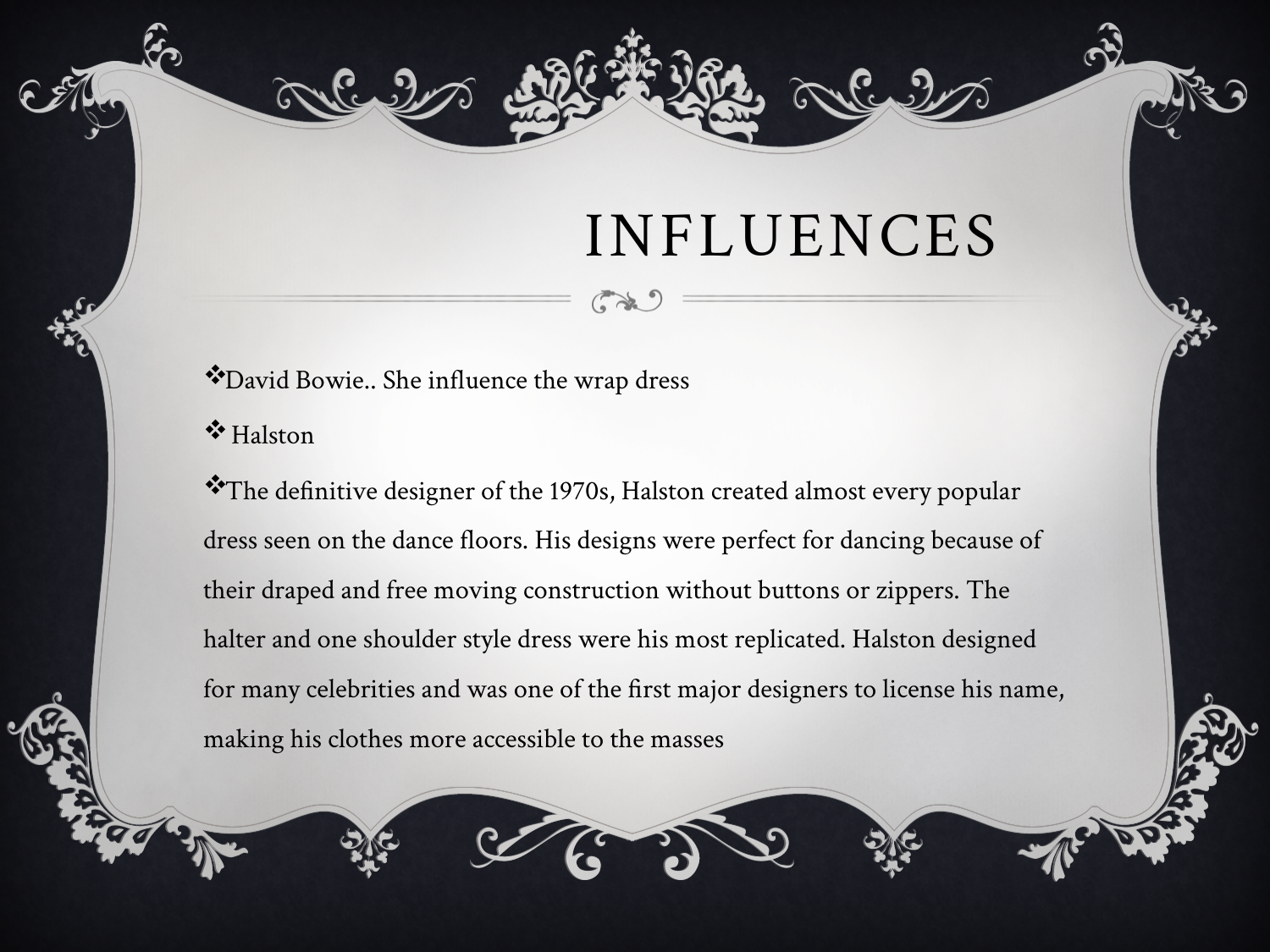

# Influences
David Bowie.. She influence the wrap dress
 Halston
The definitive designer of the 1970s, Halston created almost every popular dress seen on the dance floors. His designs were perfect for dancing because of their draped and free moving construction without buttons or zippers. The halter and one shoulder style dress were his most replicated. Halston designed for many celebrities and was one of the first major designers to license his name, making his clothes more accessible to the masses